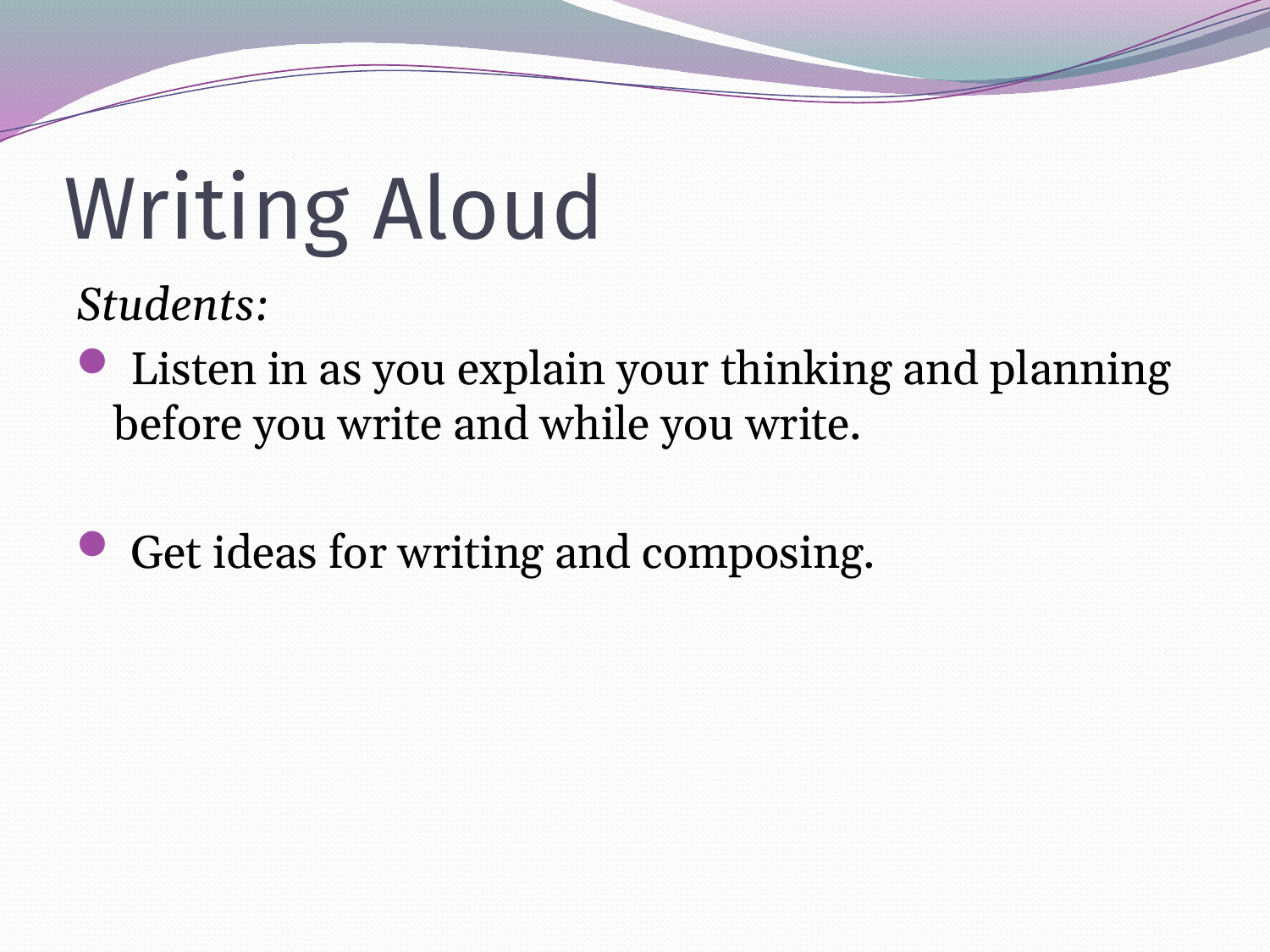

# Writing Aloud
Students:
 Listen in as you explain your thinking and planning before you write and while you write.

 Get ideas for writing and composing.